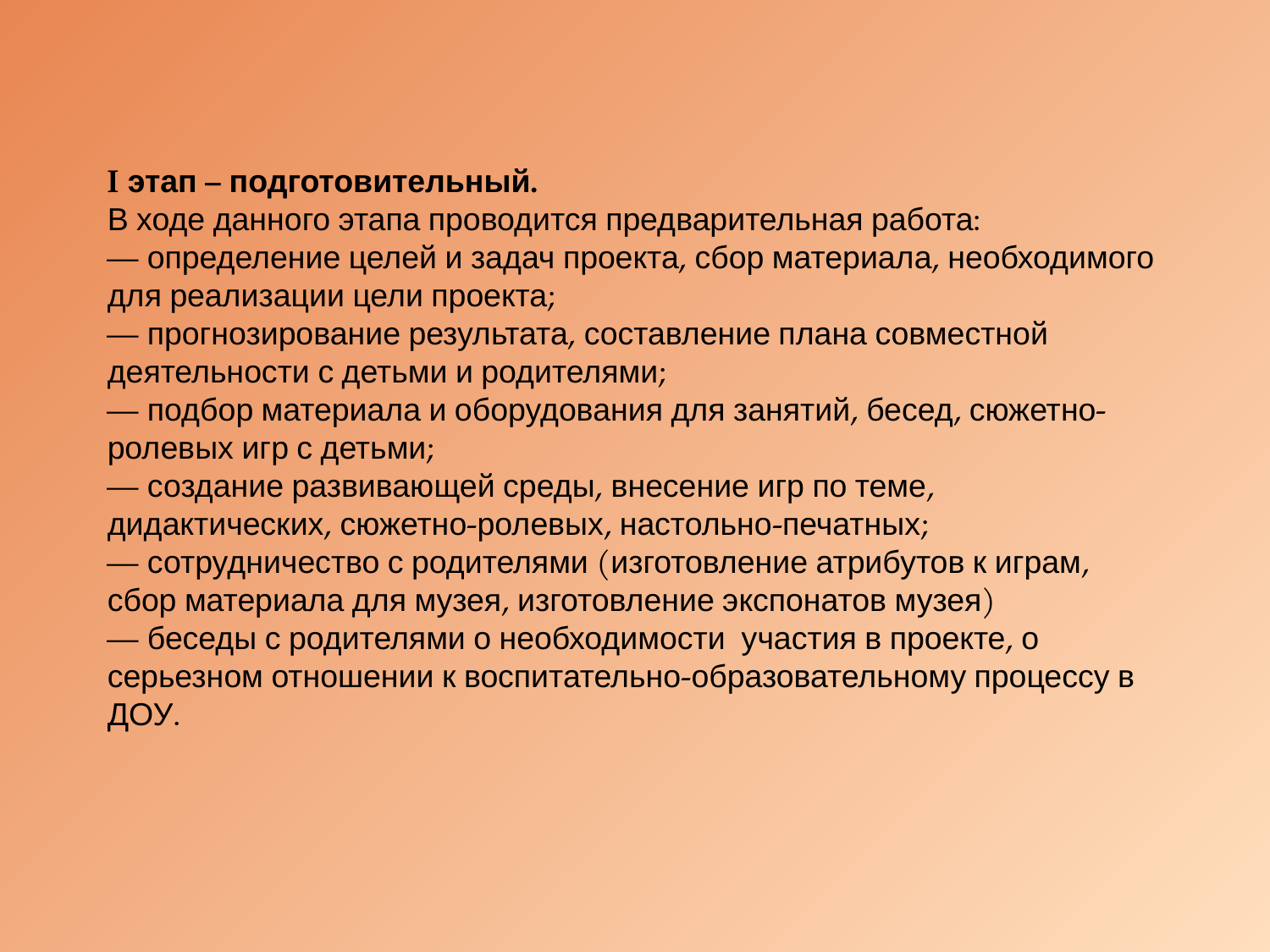

I этап – подготовительный.
В ходе данного этапа проводится предварительная работа:
— определение целей и задач проекта, сбор материала, необходимого для реализации цели проекта;
— прогнозирование результата, составление плана совместной деятельности с детьми и родителями;
— подбор материала и оборудования для занятий, бесед, сюжетно-ролевых игр с детьми;
— создание развивающей среды, внесение игр по теме, дидактических, сюжетно-ролевых, настольно-печатных;
— сотрудничество с родителями (изготовление атрибутов к играм, сбор материала для музея, изготовление экспонатов музея)
— беседы с родителями о необходимости  участия в проекте, о серьезном отношении к воспитательно-образовательному процессу в ДОУ.